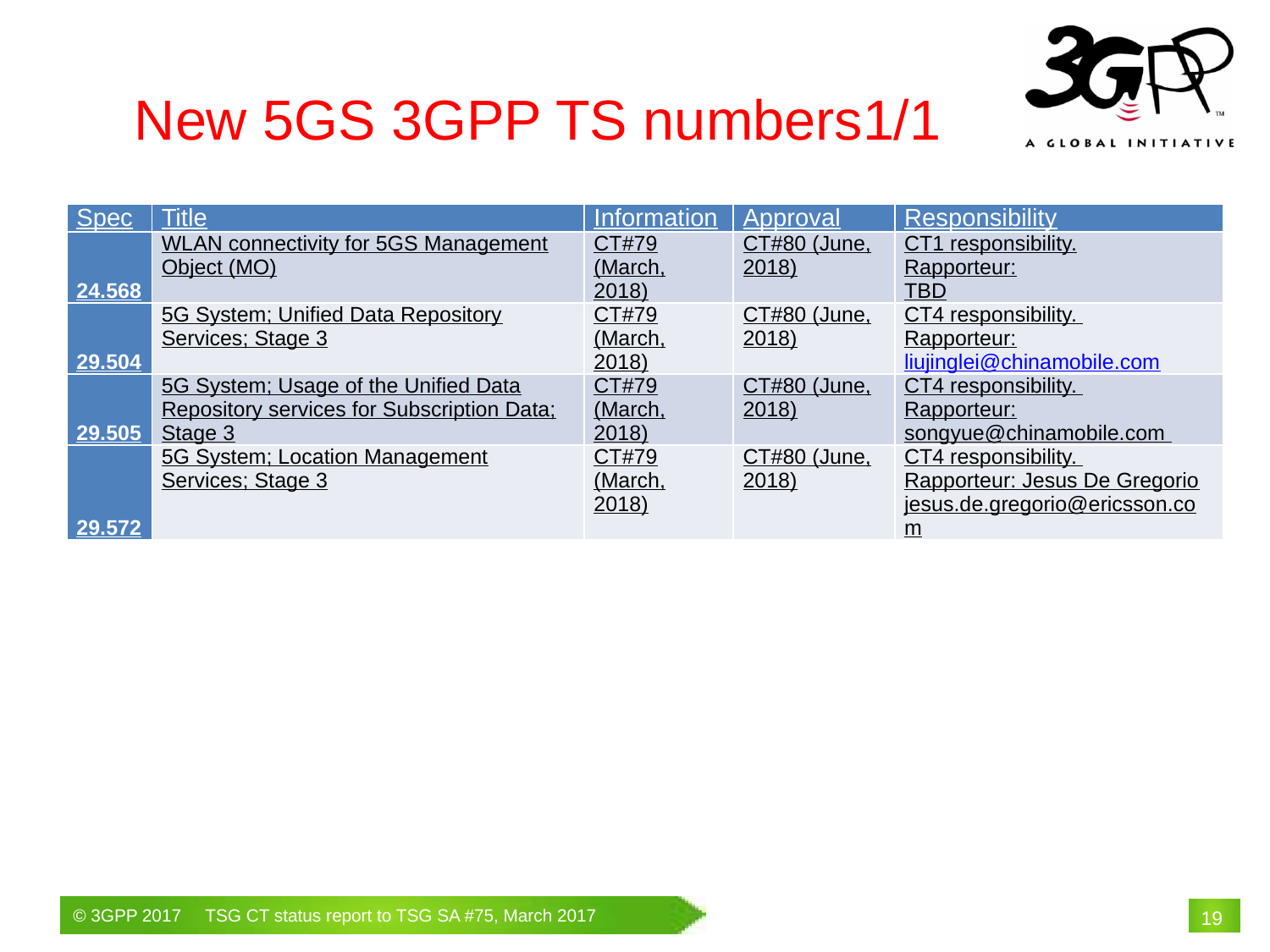

New 5GS 3GPP TS numbers1/1
| Spec | Title | Information | Approval | Responsibility |
| --- | --- | --- | --- | --- |
| 24.568 | WLAN connectivity for 5GS Management Object (MO) | CT#79 (March, 2018) | CT#80 (June, 2018) | CT1 responsibility. Rapporteur: TBD |
| 29.504 | 5G System; Unified Data Repository Services; Stage 3 | CT#79 (March, 2018) | CT#80 (June, 2018) | CT4 responsibility. Rapporteur: liujinglei@chinamobile.com |
| 29.505 | 5G System; Usage of the Unified Data Repository services for Subscription Data; Stage 3 | CT#79 (March, 2018) | CT#80 (June, 2018) | CT4 responsibility. Rapporteur: songyue@chinamobile.com |
| 29.572 | 5G System; Location Management Services; Stage 3 | CT#79 (March, 2018) | CT#80 (June, 2018) | CT4 responsibility. Rapporteur: Jesus De Gregorio jesus.de.gregorio@ericsson.com |

# 19